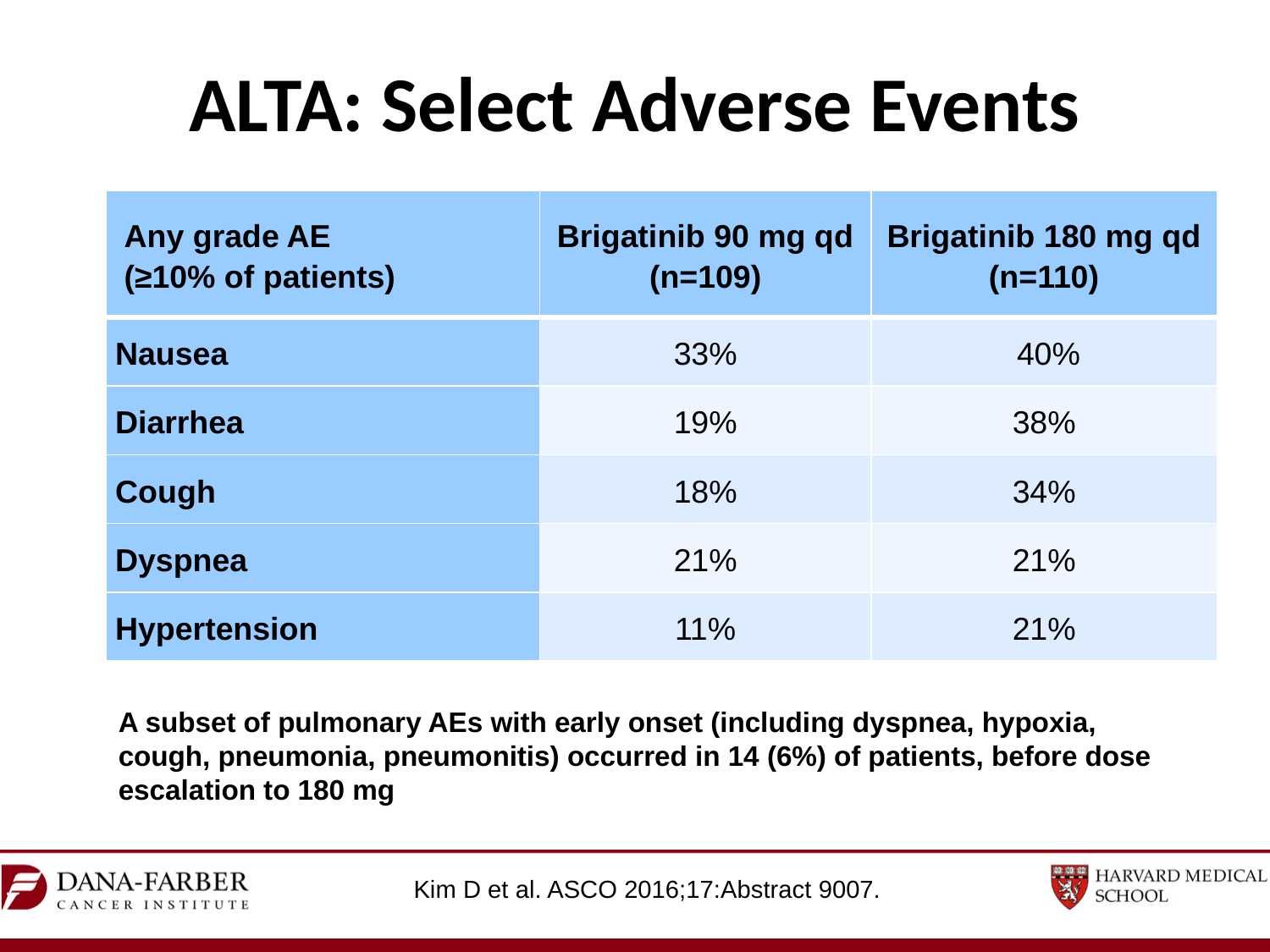

# ALTA: Select Adverse Events
| Any grade AE (≥10% of patients) | Brigatinib 90 mg qd (n=109) | Brigatinib 180 mg qd (n=110) |
| --- | --- | --- |
| Nausea | 33% | 40% |
| Diarrhea | 19% | 38% |
| Cough | 18% | 34% |
| Dyspnea | 21% | 21% |
| Hypertension | 11% | 21% |
A subset of pulmonary AEs with early onset (including dyspnea, hypoxia, cough, pneumonia, pneumonitis) occurred in 14 (6%) of patients, before dose escalation to 180 mg
Kim D et al. ASCO 2016;17:Abstract 9007.